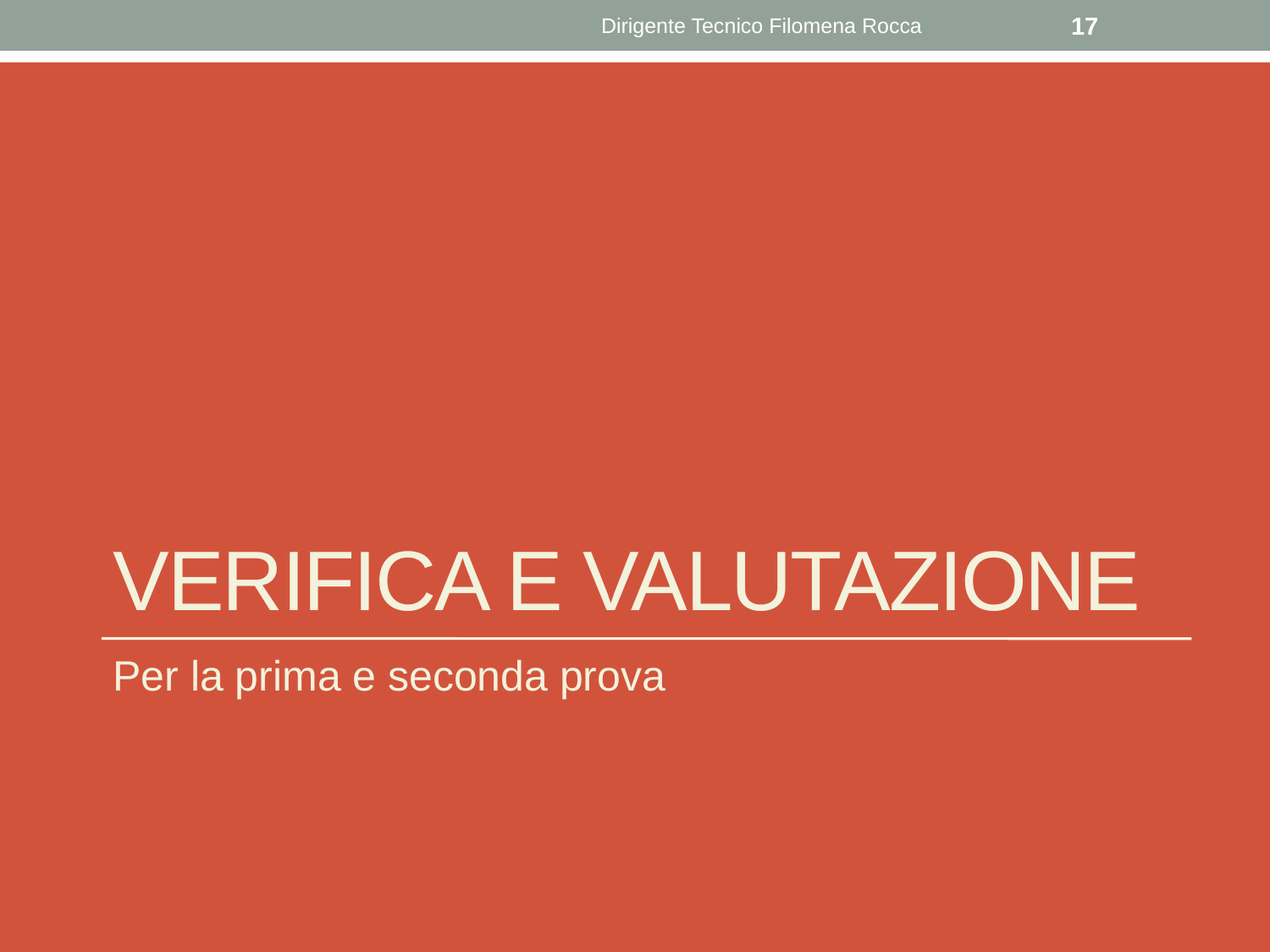

Dirigente Tecnico Filomena Rocca
17
# VERIFICA E VALUTAZIONE
Per la prima e seconda prova